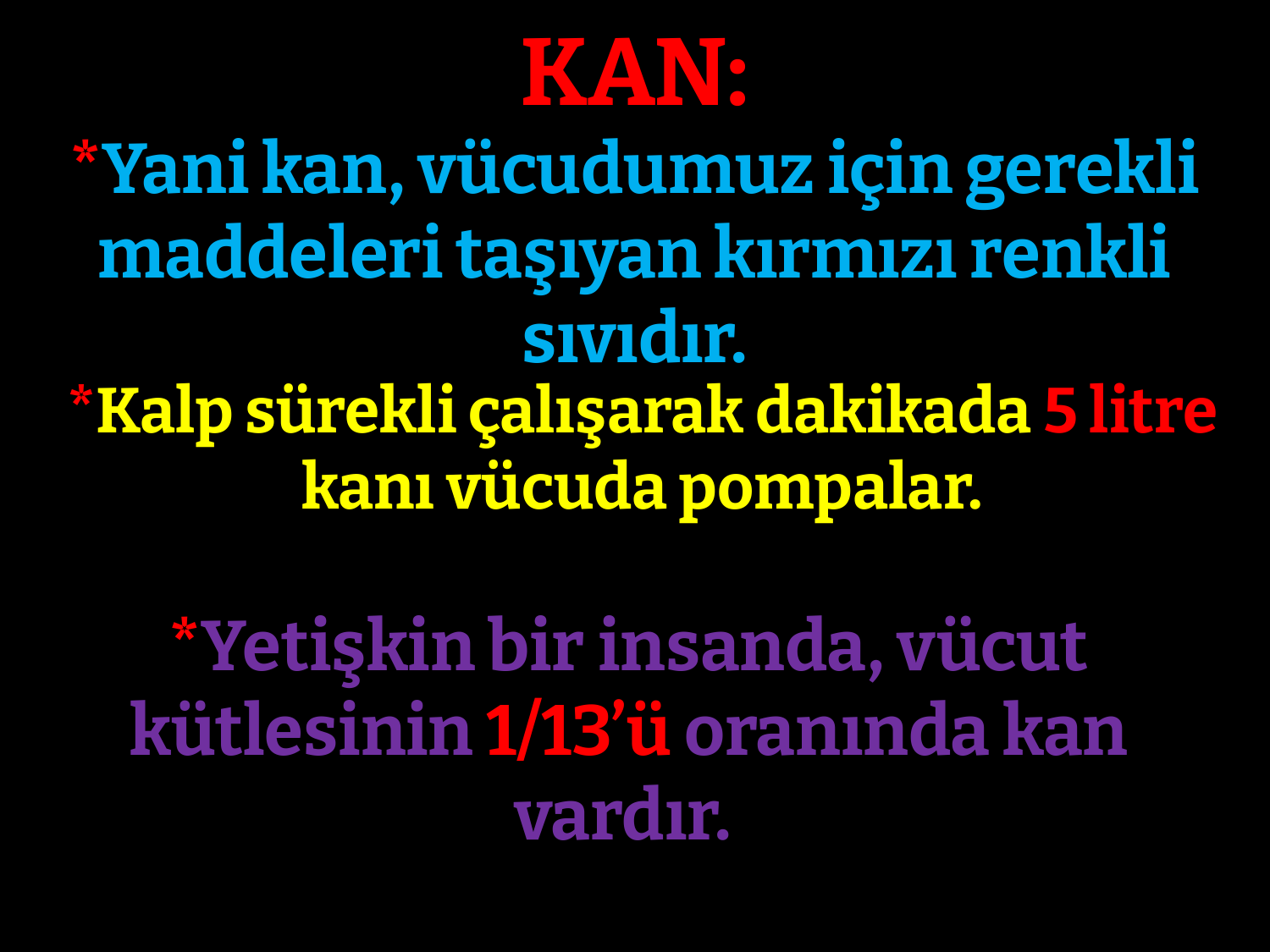

KAN:
*Yani kan, vücudumuz için gerekli maddeleri taşıyan kırmızı renkli sıvıdır.
#
*Kalp sürekli çalışarak dakikada 5 litre kanı vücuda pompalar.

*Yetişkin bir insanda, vücut kütlesinin 1/13’ü oranında kan vardır.